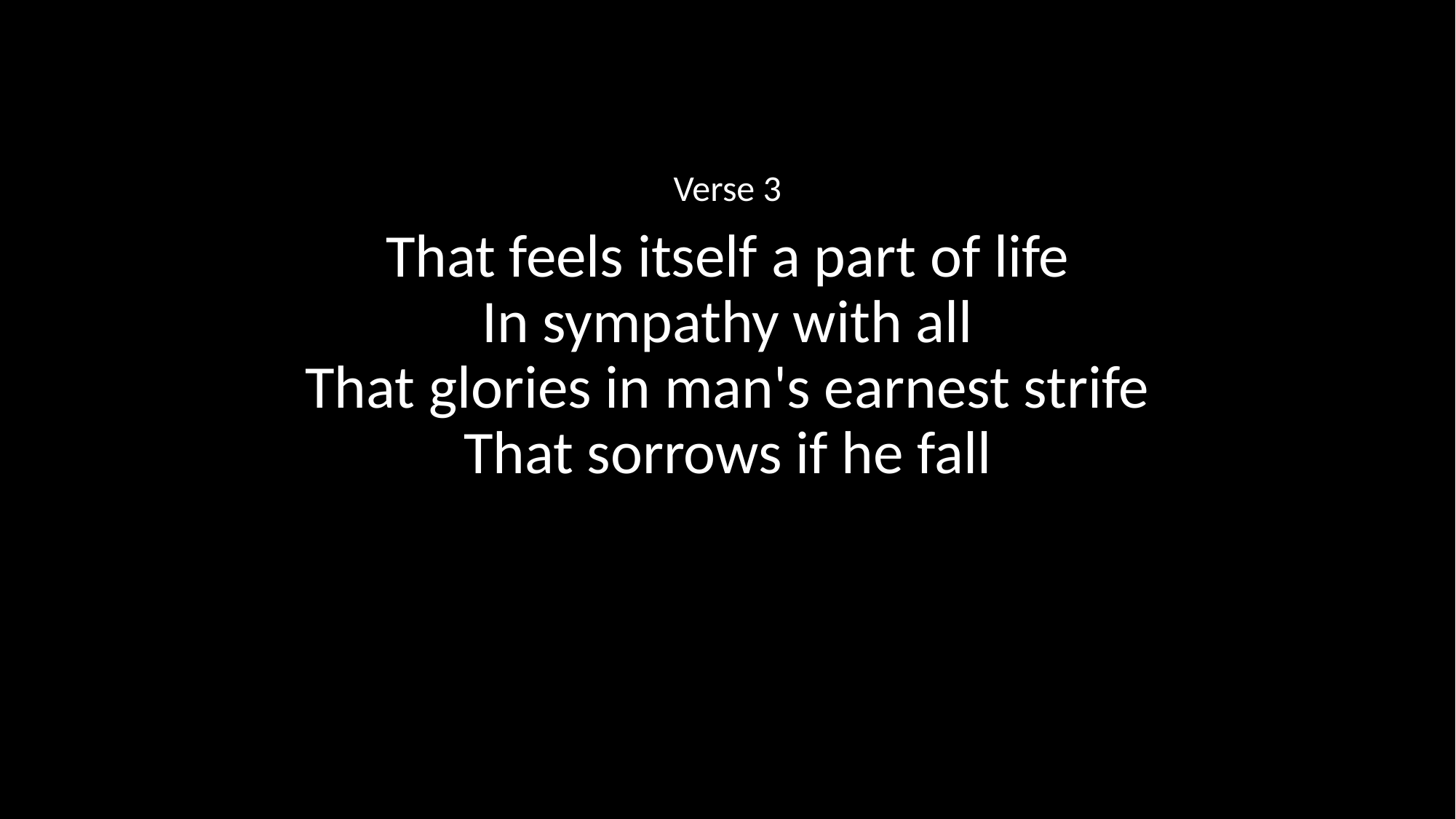

Verse 3
That feels itself a part of life
In sympathy with all
That glories in man's earnest strife
That sorrows if he fall